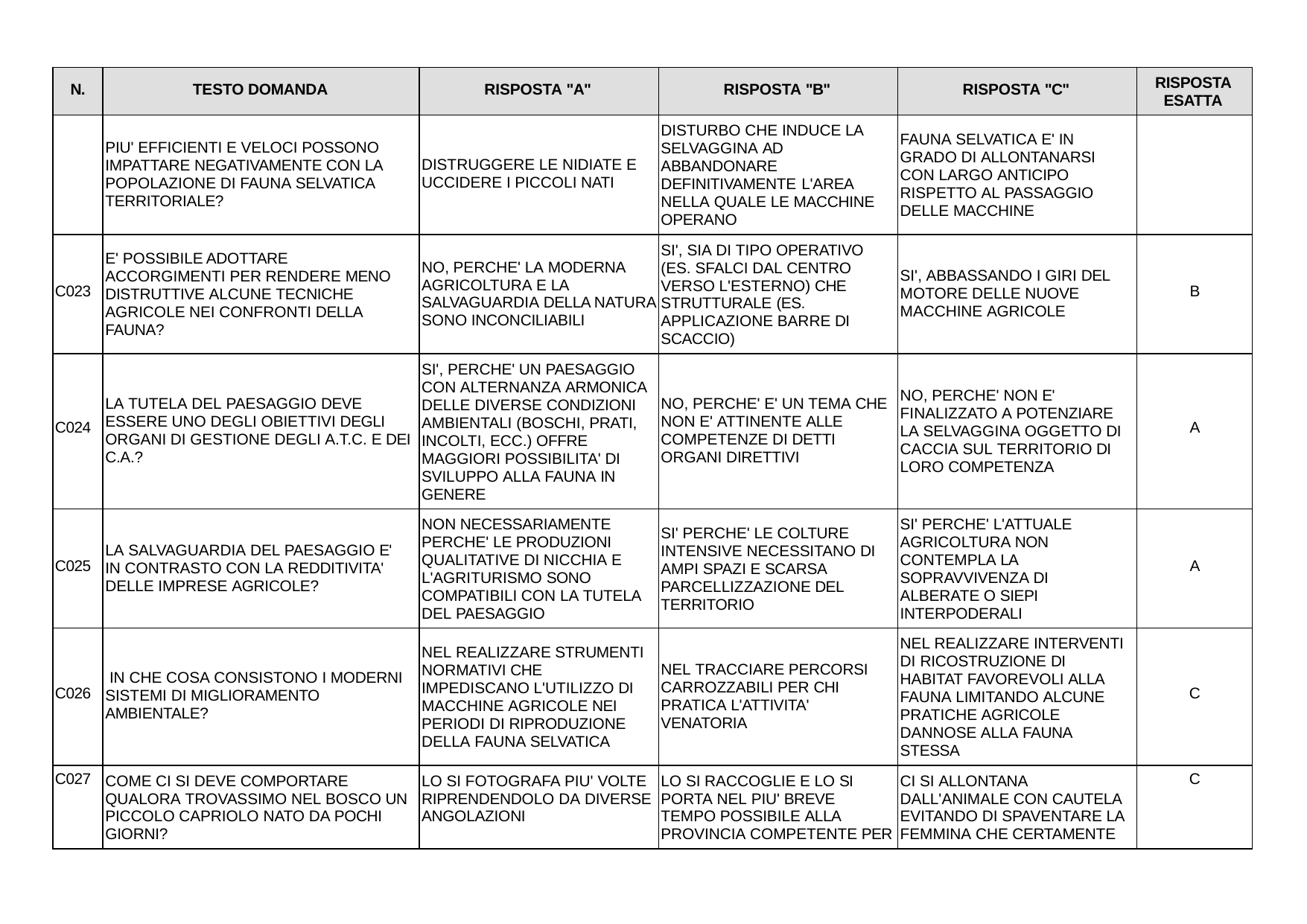

| N. | TESTO DOMANDA | RISPOSTA "A" | RISPOSTA "B" | RISPOSTA "C" | RISPOSTA ESATTA |
| --- | --- | --- | --- | --- | --- |
|  | PIU' EFFICIENTI E VELOCI POSSONO IMPATTARE NEGATIVAMENTE CON LA POPOLAZIONE DI FAUNA SELVATICA TERRITORIALE? | DISTRUGGERE LE NIDIATE E UCCIDERE I PICCOLI NATI | DISTURBO CHE INDUCE LA SELVAGGINA AD ABBANDONARE DEFINITIVAMENTE L'AREA NELLA QUALE LE MACCHINE OPERANO | FAUNA SELVATICA E' IN GRADO DI ALLONTANARSI CON LARGO ANTICIPO RISPETTO AL PASSAGGIO DELLE MACCHINE |  |
| C023 | E' POSSIBILE ADOTTARE ACCORGIMENTI PER RENDERE MENO DISTRUTTIVE ALCUNE TECNICHE AGRICOLE NEI CONFRONTI DELLA FAUNA? | NO, PERCHE' LA MODERNA AGRICOLTURA E LA SALVAGUARDIA DELLA NATURA SONO INCONCILIABILI | SI', SIA DI TIPO OPERATIVO (ES. SFALCI DAL CENTRO VERSO L'ESTERNO) CHE STRUTTURALE (ES. APPLICAZIONE BARRE DI SCACCIO) | SI', ABBASSANDO I GIRI DEL MOTORE DELLE NUOVE MACCHINE AGRICOLE | B |
| C024 | LA TUTELA DEL PAESAGGIO DEVE ESSERE UNO DEGLI OBIETTIVI DEGLI ORGANI DI GESTIONE DEGLI A.T.C. E DEI C.A.? | SI', PERCHE' UN PAESAGGIO CON ALTERNANZA ARMONICA DELLE DIVERSE CONDIZIONI AMBIENTALI (BOSCHI, PRATI, INCOLTI, ECC.) OFFRE MAGGIORI POSSIBILITA' DI SVILUPPO ALLA FAUNA IN GENERE | NO, PERCHE' E' UN TEMA CHE NON E' ATTINENTE ALLE COMPETENZE DI DETTI ORGANI DIRETTIVI | NO, PERCHE' NON E' FINALIZZATO A POTENZIARE LA SELVAGGINA OGGETTO DI CACCIA SUL TERRITORIO DI LORO COMPETENZA | A |
| C025 | LA SALVAGUARDIA DEL PAESAGGIO E' IN CONTRASTO CON LA REDDITIVITA' DELLE IMPRESE AGRICOLE? | NON NECESSARIAMENTE PERCHE' LE PRODUZIONI QUALITATIVE DI NICCHIA E L'AGRITURISMO SONO COMPATIBILI CON LA TUTELA DEL PAESAGGIO | SI' PERCHE' LE COLTURE INTENSIVE NECESSITANO DI AMPI SPAZI E SCARSA PARCELLIZZAZIONE DEL TERRITORIO | SI' PERCHE' L'ATTUALE AGRICOLTURA NON CONTEMPLA LA SOPRAVVIVENZA DI ALBERATE O SIEPI INTERPODERALI | A |
| C026 | IN CHE COSA CONSISTONO I MODERNI SISTEMI DI MIGLIORAMENTO AMBIENTALE? | NEL REALIZZARE STRUMENTI NORMATIVI CHE IMPEDISCANO L'UTILIZZO DI MACCHINE AGRICOLE NEI PERIODI DI RIPRODUZIONE DELLA FAUNA SELVATICA | NEL TRACCIARE PERCORSI CARROZZABILI PER CHI PRATICA L'ATTIVITA' VENATORIA | NEL REALIZZARE INTERVENTI DI RICOSTRUZIONE DI HABITAT FAVOREVOLI ALLA FAUNA LIMITANDO ALCUNE PRATICHE AGRICOLE DANNOSE ALLA FAUNA STESSA | C |
| C027 | COME CI SI DEVE COMPORTARE QUALORA TROVASSIMO NEL BOSCO UN PICCOLO CAPRIOLO NATO DA POCHI GIORNI? | LO SI FOTOGRAFA PIU' VOLTE RIPRENDENDOLO DA DIVERSE ANGOLAZIONI | LO SI RACCOGLIE E LO SI PORTA NEL PIU' BREVE TEMPO POSSIBILE ALLA PROVINCIA COMPETENTE PER | CI SI ALLONTANA DALL'ANIMALE CON CAUTELA EVITANDO DI SPAVENTARE LA FEMMINA CHE CERTAMENTE | C |